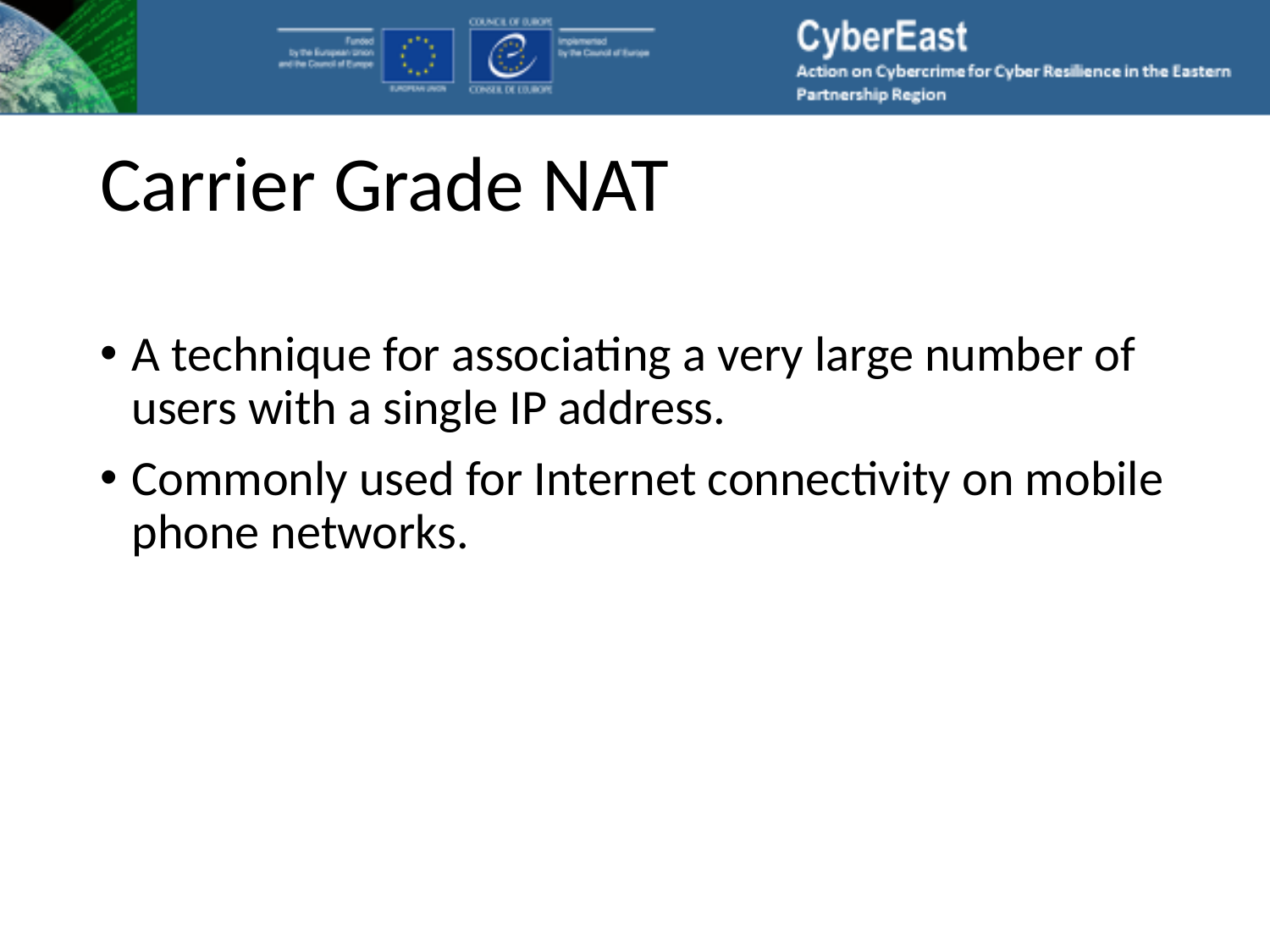

# Carrier Grade NAT
A technique for associating a very large number of users with a single IP address.
Commonly used for Internet connectivity on mobile phone networks.